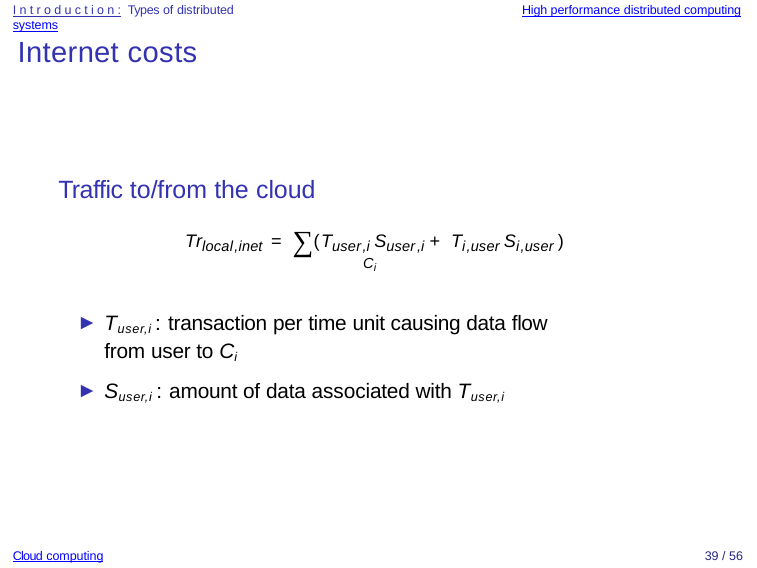

Introduction: Types of distributed systems
High performance distributed computing
Internet costs
Traffic to/from the cloud
Trlocal,inet  = ∑(Tuser,i Suser,i + Ti,user Si,user )
Ci

Tuser,i : transaction per time unit causing data flow from user to Ci
Suser,i : amount of data associated with Tuser,i
Cloud computing
39 / 56